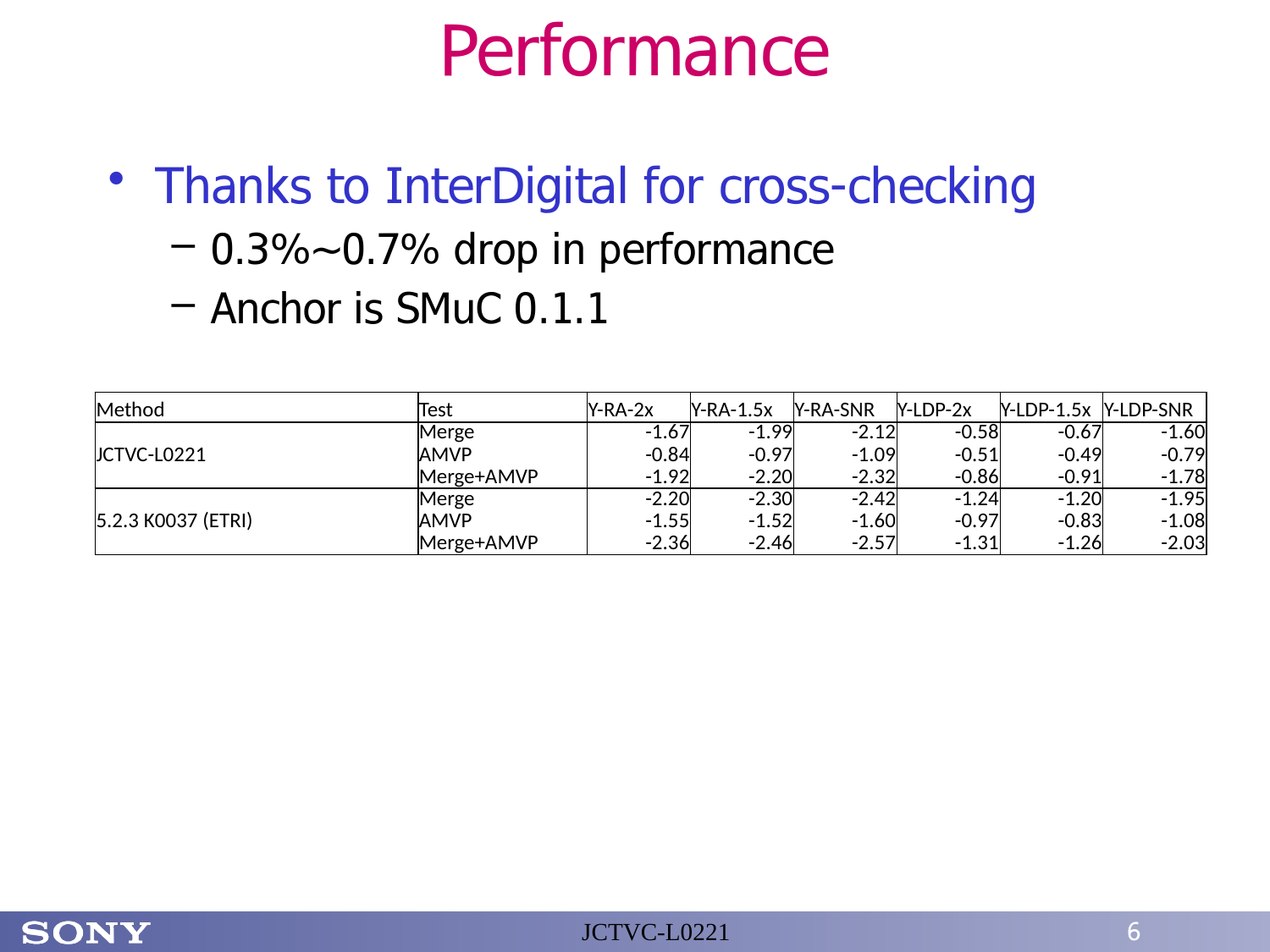

# Performance
Thanks to InterDigital for cross-checking
0.3%~0.7% drop in performance
Anchor is SMuC 0.1.1
| Method | Test | Y-RA-2x | Y-RA-1.5x | Y-RA-SNR | Y-LDP-2x | Y-LDP-1.5x | Y-LDP-SNR |
| --- | --- | --- | --- | --- | --- | --- | --- |
| JCTVC-L0221 | Merge | -1.67 | -1.99 | -2.12 | -0.58 | -0.67 | -1.60 |
|  | AMVP | -0.84 | -0.97 | -1.09 | -0.51 | -0.49 | -0.79 |
|  | Merge+AMVP | -1.92 | -2.20 | -2.32 | -0.86 | -0.91 | -1.78 |
| 5.2.3 K0037 (ETRI) | Merge | -2.20 | -2.30 | -2.42 | -1.24 | -1.20 | -1.95 |
|  | AMVP | -1.55 | -1.52 | -1.60 | -0.97 | -0.83 | -1.08 |
|  | Merge+AMVP | -2.36 | -2.46 | -2.57 | -1.31 | -1.26 | -2.03 |
JCTVC-L0221
6